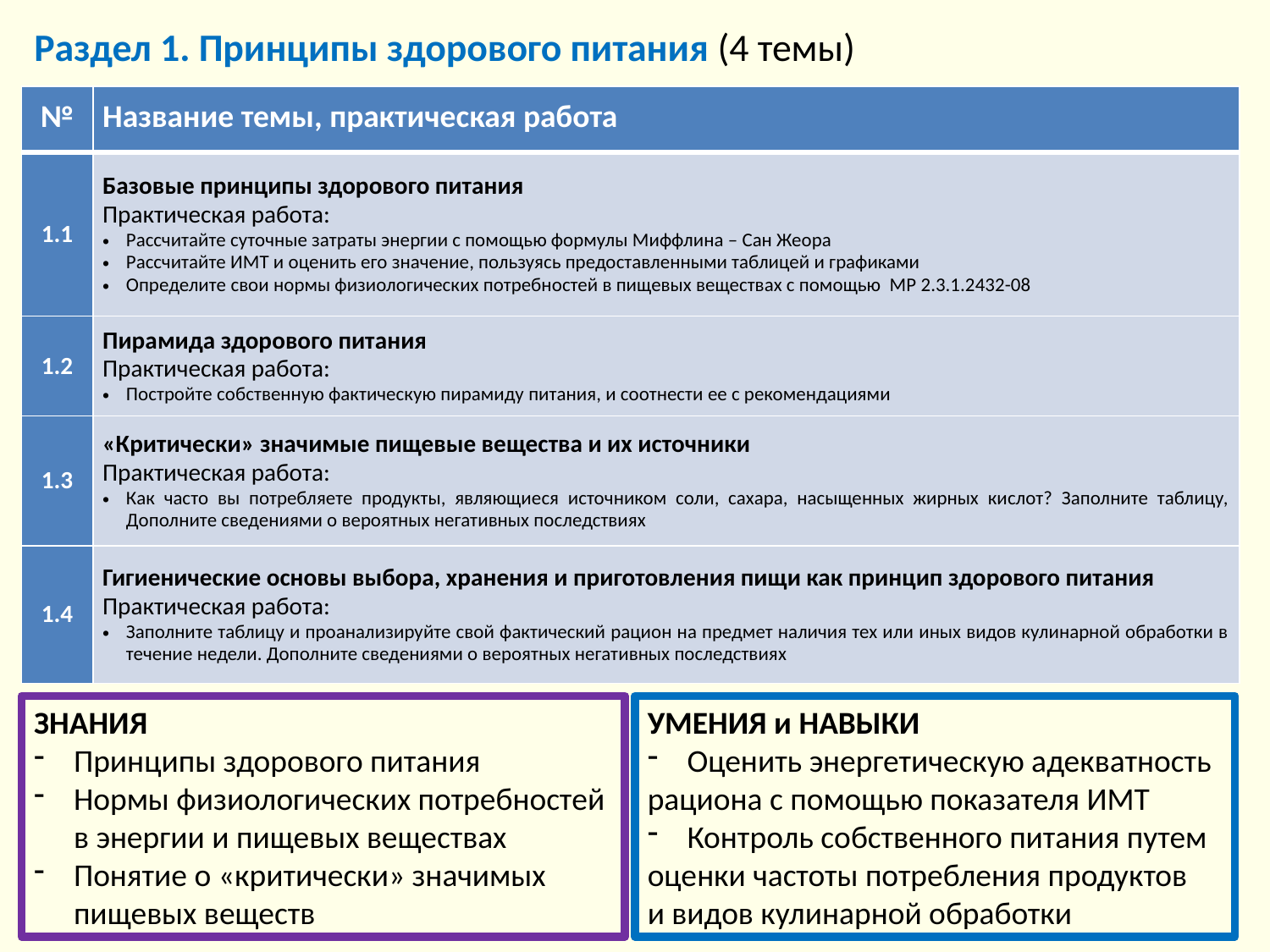

Раздел 1. Принципы здорового питания (4 темы)
| № | Название темы, практическая работа |
| --- | --- |
| 1.1 | Базовые принципы здорового питания Практическая работа: Рассчитайте суточные затраты энергии с помощью формулы Миффлина – Сан Жеора Рассчитайте ИМТ и оценить его значение, пользуясь предоставленными таблицей и графиками Определите свои нормы физиологических потребностей в пищевых веществах с помощью МР 2.3.1.2432-08 |
| 1.2 | Пирамида здорового питания Практическая работа: Постройте собственную фактическую пирамиду питания, и соотнести ее с рекомендациями |
| 1.3 | «Критически» значимые пищевые вещества и их источники Практическая работа: Как часто вы потребляете продукты, являющиеся источником соли, сахара, насыщенных жирных кислот? Заполните таблицу, Дополните сведениями о вероятных негативных последствиях |
| 1.4 | Гигиенические основы выбора, хранения и приготовления пищи как принцип здорового питания Практическая работа: Заполните таблицу и проанализируйте свой фактический рацион на предмет наличия тех или иных видов кулинарной обработки в течение недели. Дополните сведениями о вероятных негативных последствиях |
ЗНАНИЯ
Принципы здорового питания
Нормы физиологических потребностей в энергии и пищевых веществах
Понятие о «критически» значимых пищевых веществ
УМЕНИЯ и НАВЫКИ
Оценить энергетическую адекватность
рациона с помощью показателя ИМТ
Контроль собственного питания путем
оценки частоты потребления продуктов
и видов кулинарной обработки